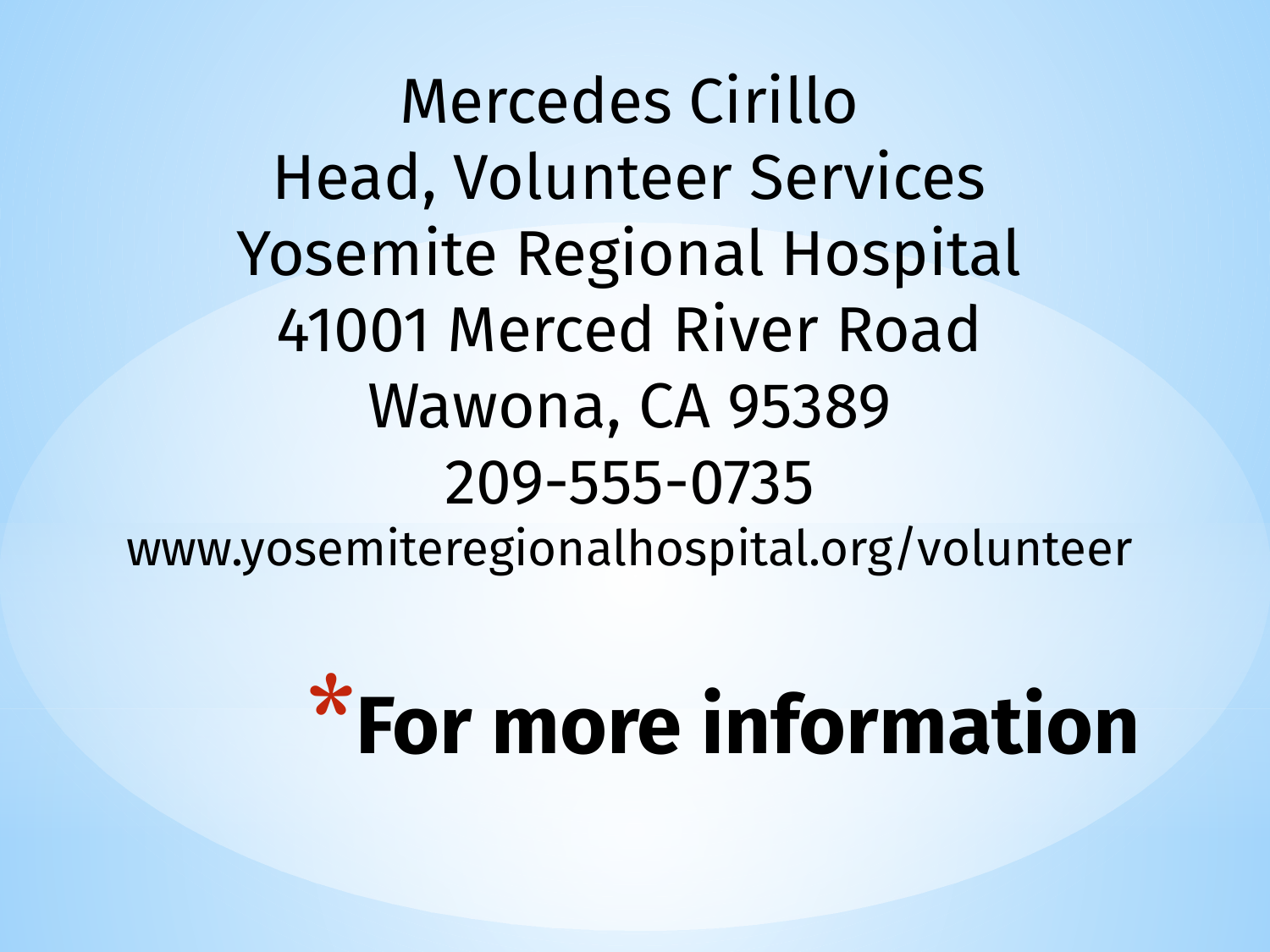

Mercedes Cirillo
Head, Volunteer Services
Yosemite Regional Hospital
41001 Merced River Road
Wawona, CA 95389
209-555-0735
www.yosemiteregionalhospital.org/volunteer
# For more information